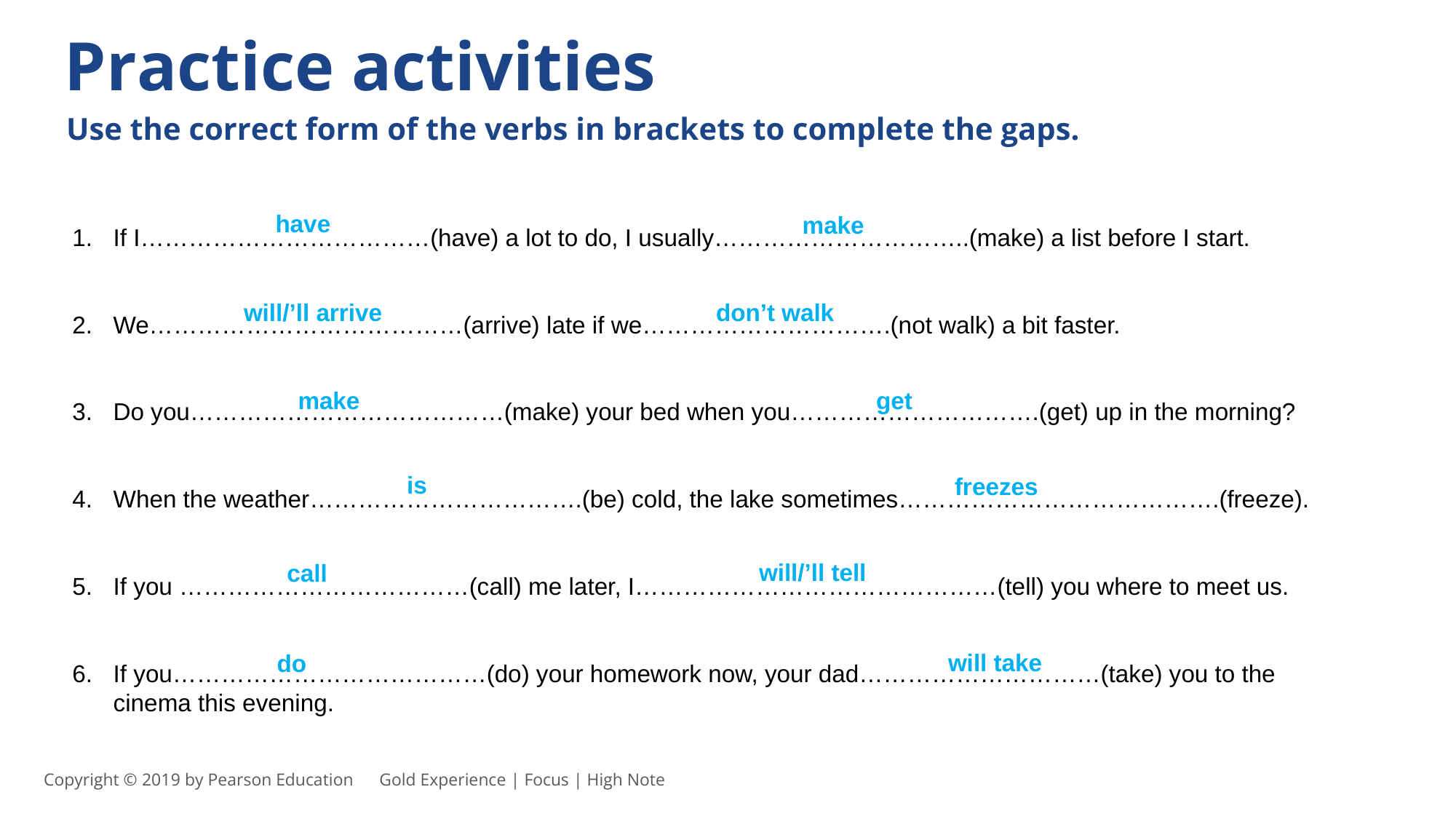

Practice activities
Use the correct form of the verbs in brackets to complete the gaps.
have
make
If I………………………………(have) a lot to do, I usually…………………………..(make) a list before I start.

We…………………………………(arrive) late if we………………………….(not walk) a bit faster.

Do you…………………………………(make) your bed when you………………………….(get) up in the morning?

When the weather…………………………….(be) cold, the lake sometimes………………………………….(freeze).

If you ………………………………(call) me later, I………………………………………(tell) you where to meet us.

If you…………………………………(do) your homework now, your dad…………………………(take) you to the cinema this evening.
will/’ll arrive
don’t walk
make
get
is
freezes

will/’ll tell
call

will take
do
Copyright © 2019 by Pearson Education      Gold Experience | Focus | High Note